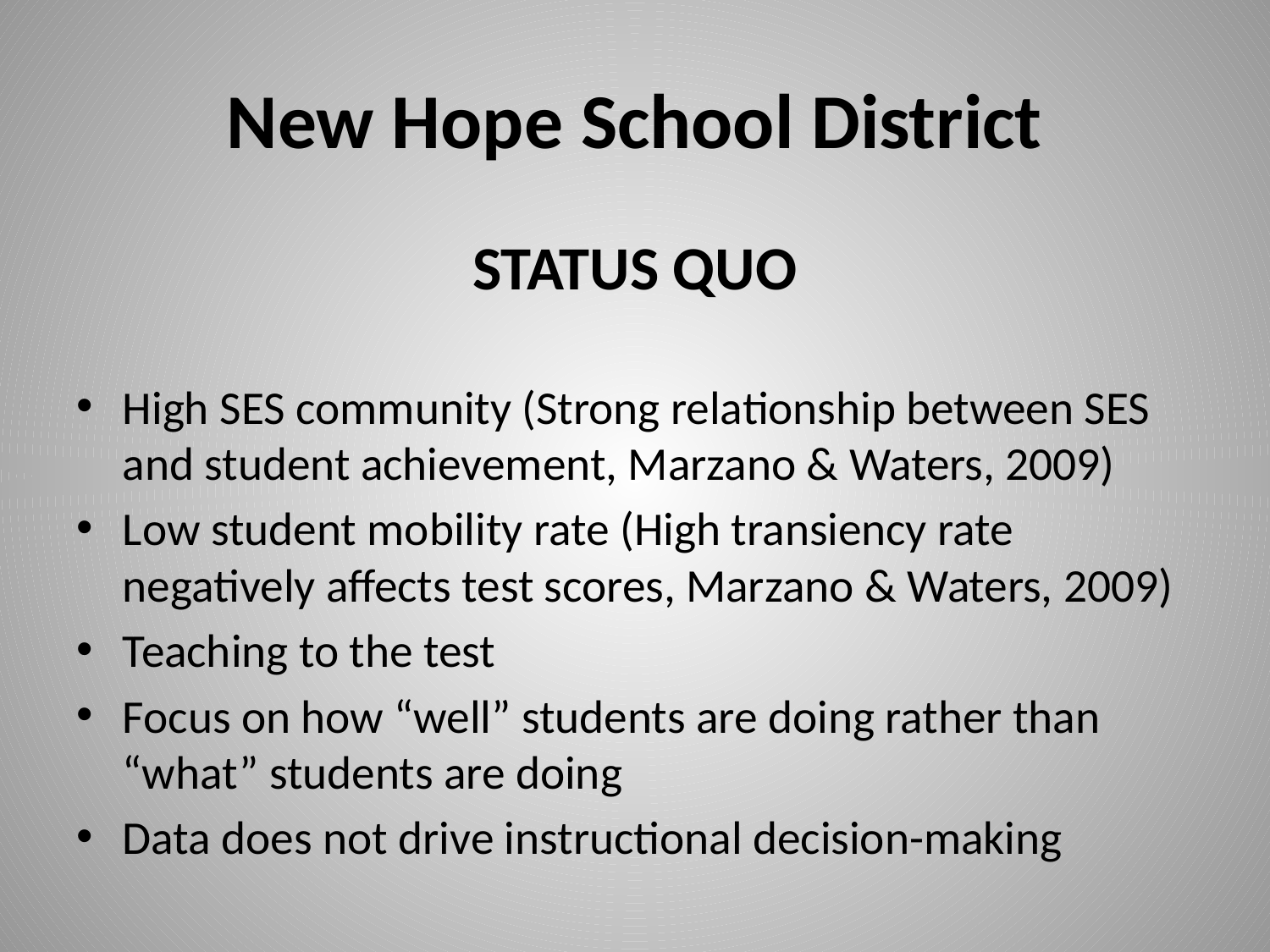

# New Hope School District
STATUS QUO

High SES community (Strong relationship between SES and student achievement, Marzano & Waters, 2009)
Low student mobility rate (High transiency rate negatively affects test scores, Marzano & Waters, 2009)
Teaching to the test
Focus on how “well” students are doing rather than “what” students are doing
Data does not drive instructional decision-making